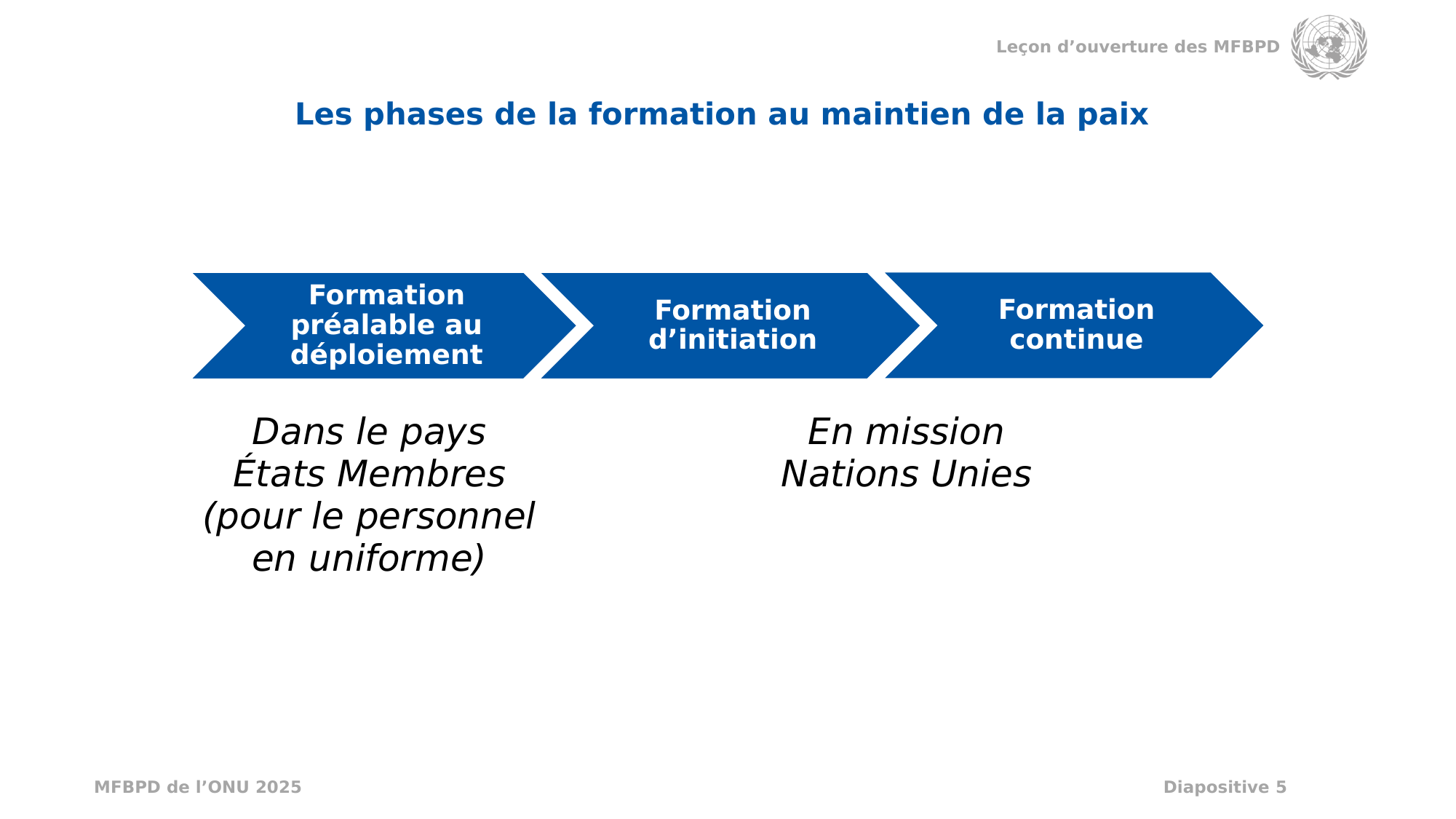

Les phases de la formation au maintien de la paix
|  |  |  |
| --- | --- | --- |
|  |  |  |
| Dans le pays États Membres (pour le personnel en uniforme) | En mission Nations Unies |  |
Formation préalable au déploiement
Formation d’initiation
Formation continue